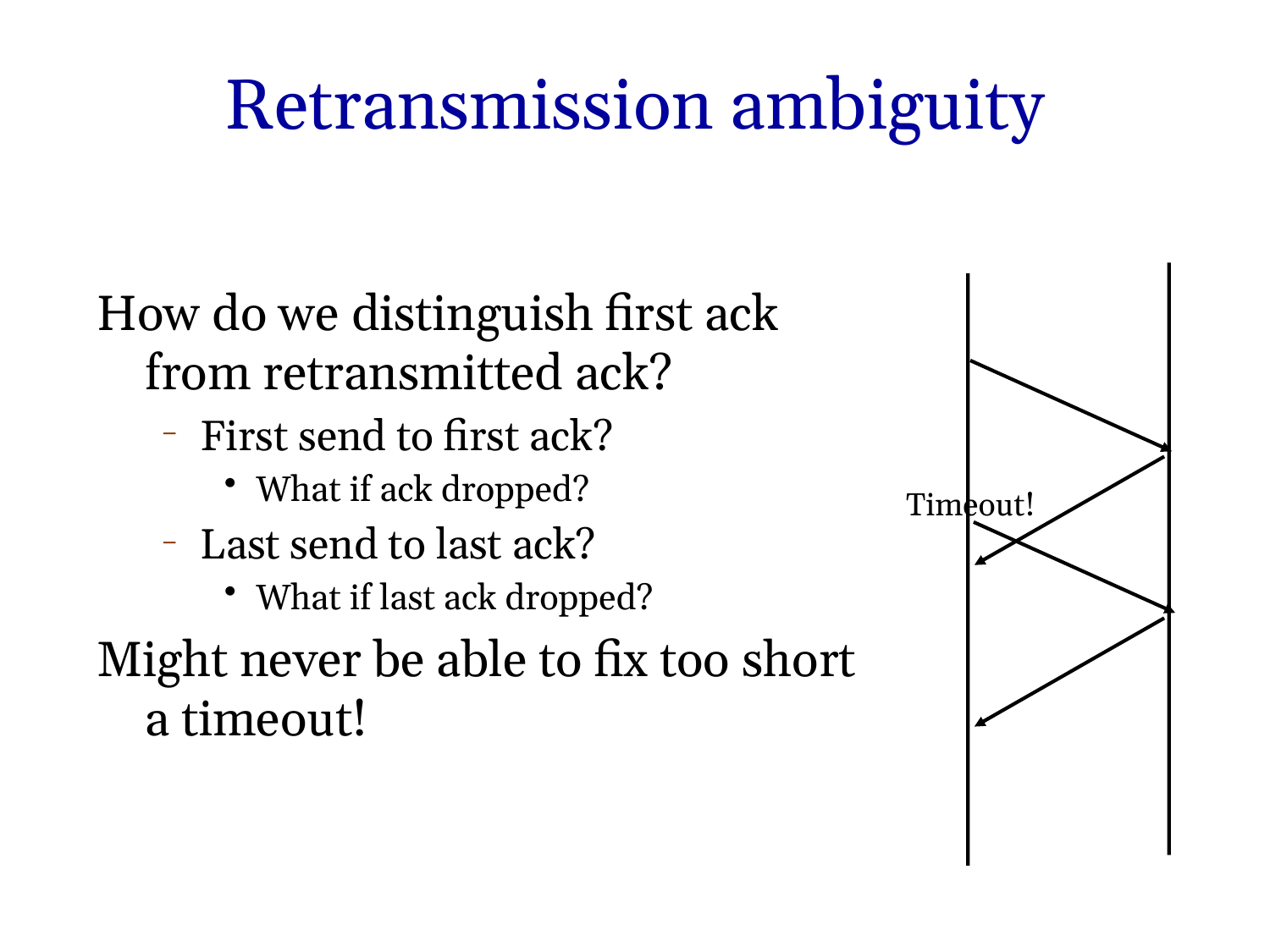

# Retransmission ambiguity

How do we distinguish first ack from retransmitted ack?
First send to first ack?
What if ack dropped?
Last send to last ack?
What if last ack dropped?
Might never be able to fix too short a timeout!

Timeout!